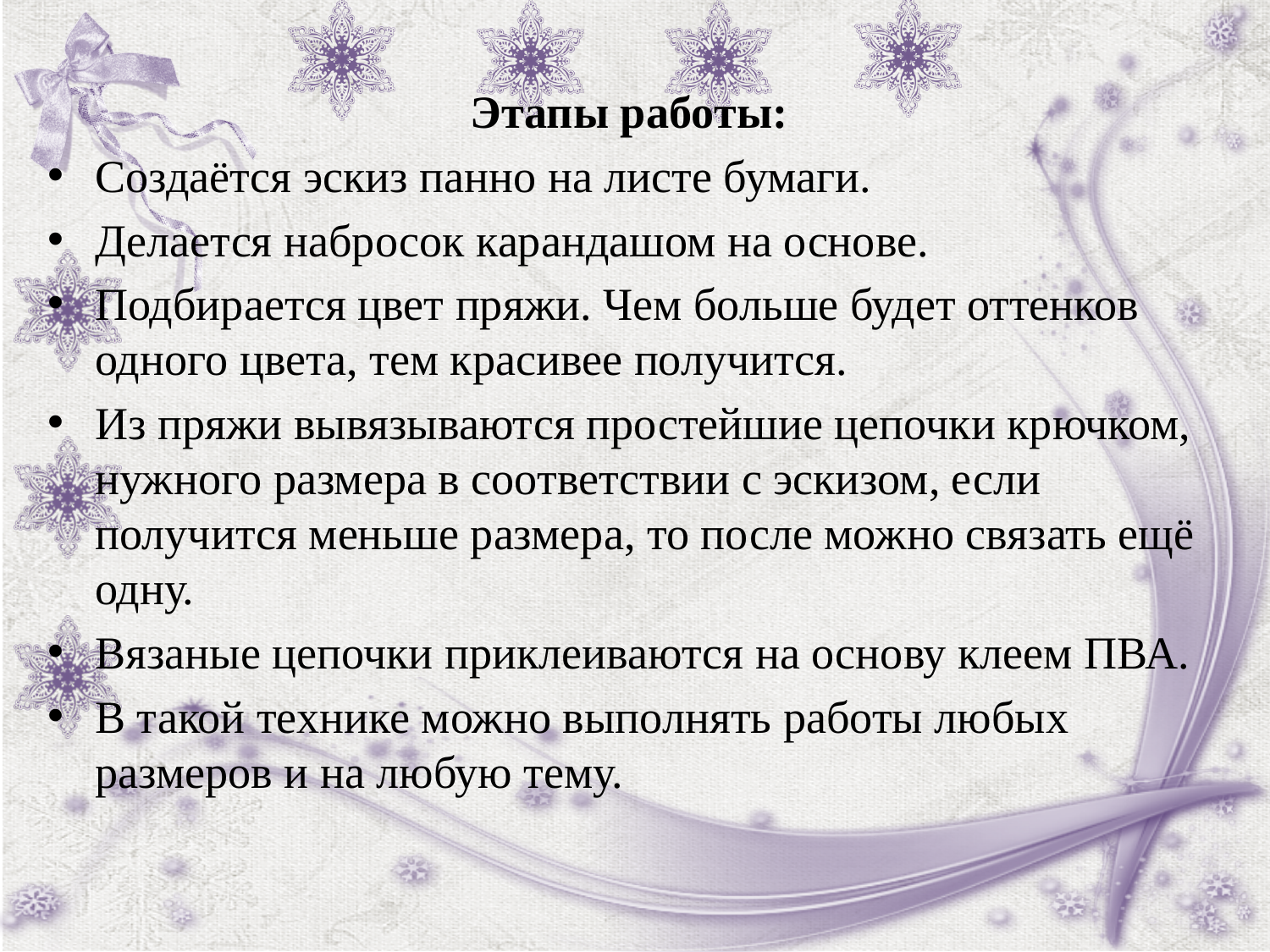

Этапы работы:
Создаётся эскиз панно на листе бумаги.
Делается набросок карандашом на основе.
Подбирается цвет пряжи. Чем больше будет оттенков одного цвета, тем красивее получится.
Из пряжи вывязываются простейшие цепочки крючком, нужного размера в соответствии с эскизом, если получится меньше размера, то после можно связать ещё одну.
Вязаные цепочки приклеиваются на основу клеем ПВА.
В такой технике можно выполнять работы любых размеров и на любую тему.